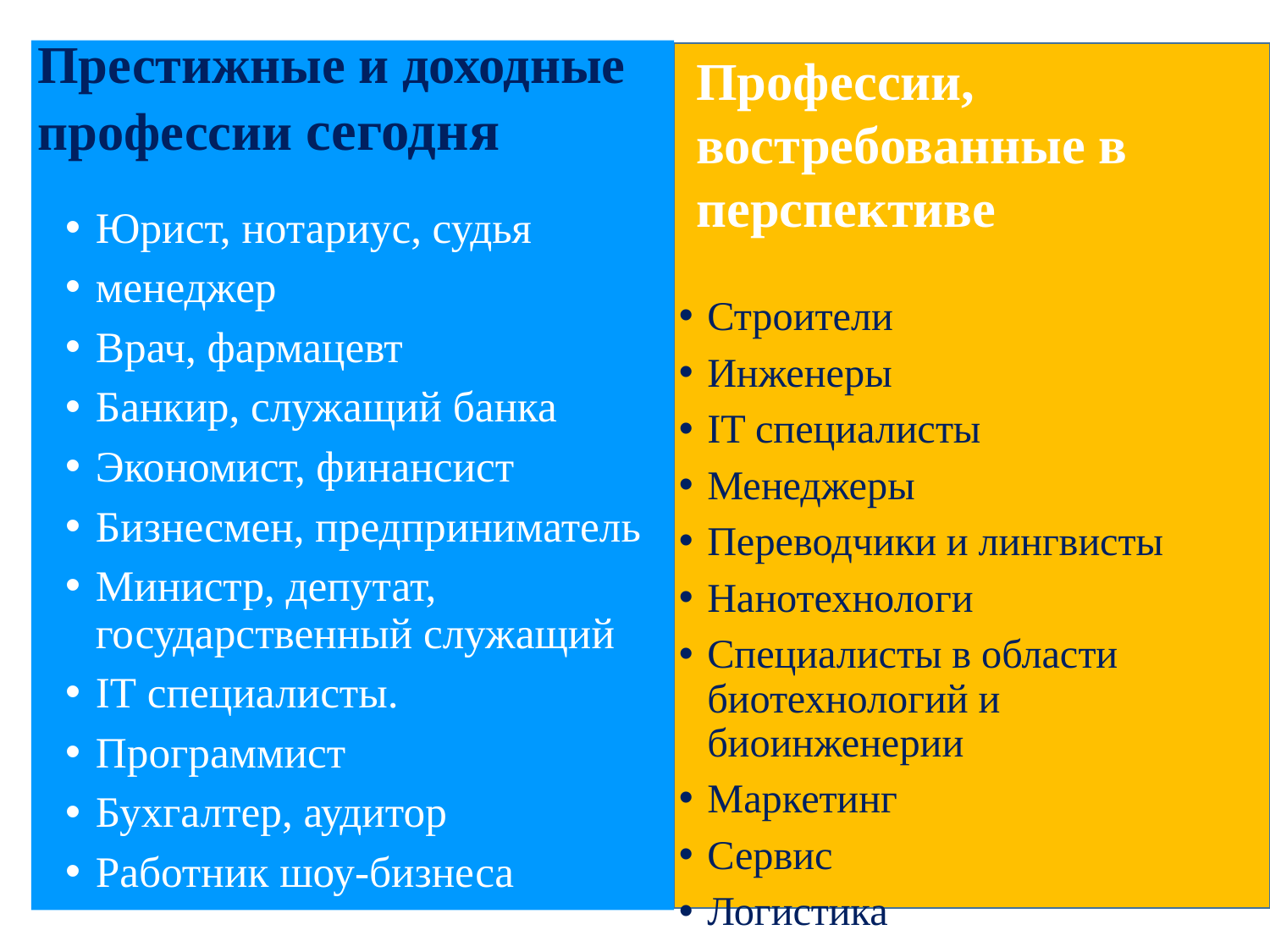

# Престижные и доходные профессии сегодня

Профессии, востребованные в перспективе

Юрист, нотариус, судья
менеджер
Врач, фармацевт
Банкир, служащий банка
Экономист, финансист
Бизнесмен, предприниматель
Министр, депутат, государственный служащий
IT специалисты.
Программист
Бухгалтер, аудитор
Работник шоу-бизнеса

Строители
Инженеры
IT специалисты
Менеджеры
Переводчики и лингвисты
Нанотехнологи
Специалисты в области биотехнологий и биоинженерии
Маркетинг
Сервис
Логистика